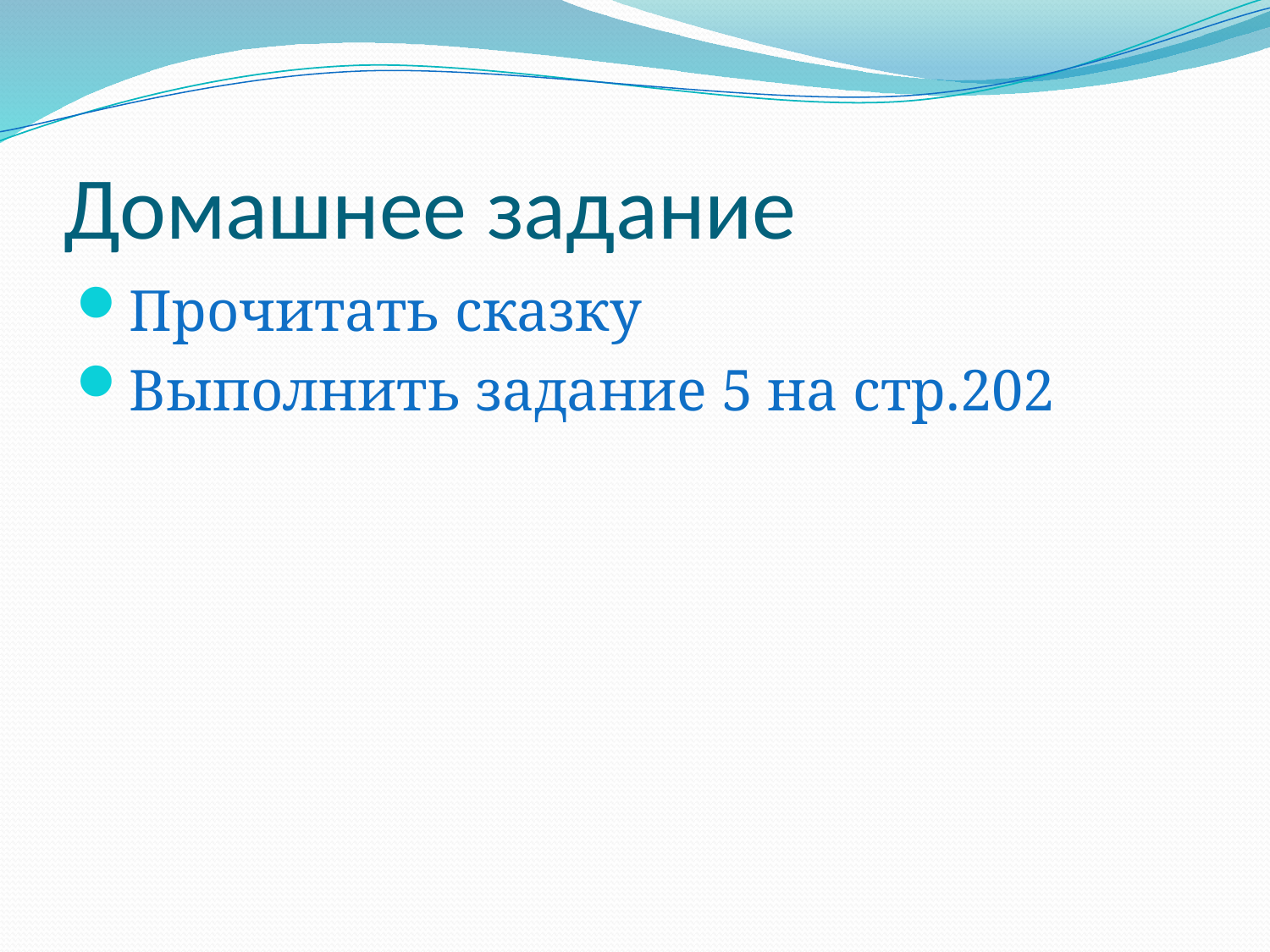

# Домашнее задание
Прочитать сказку
Выполнить задание 5 на стр.202